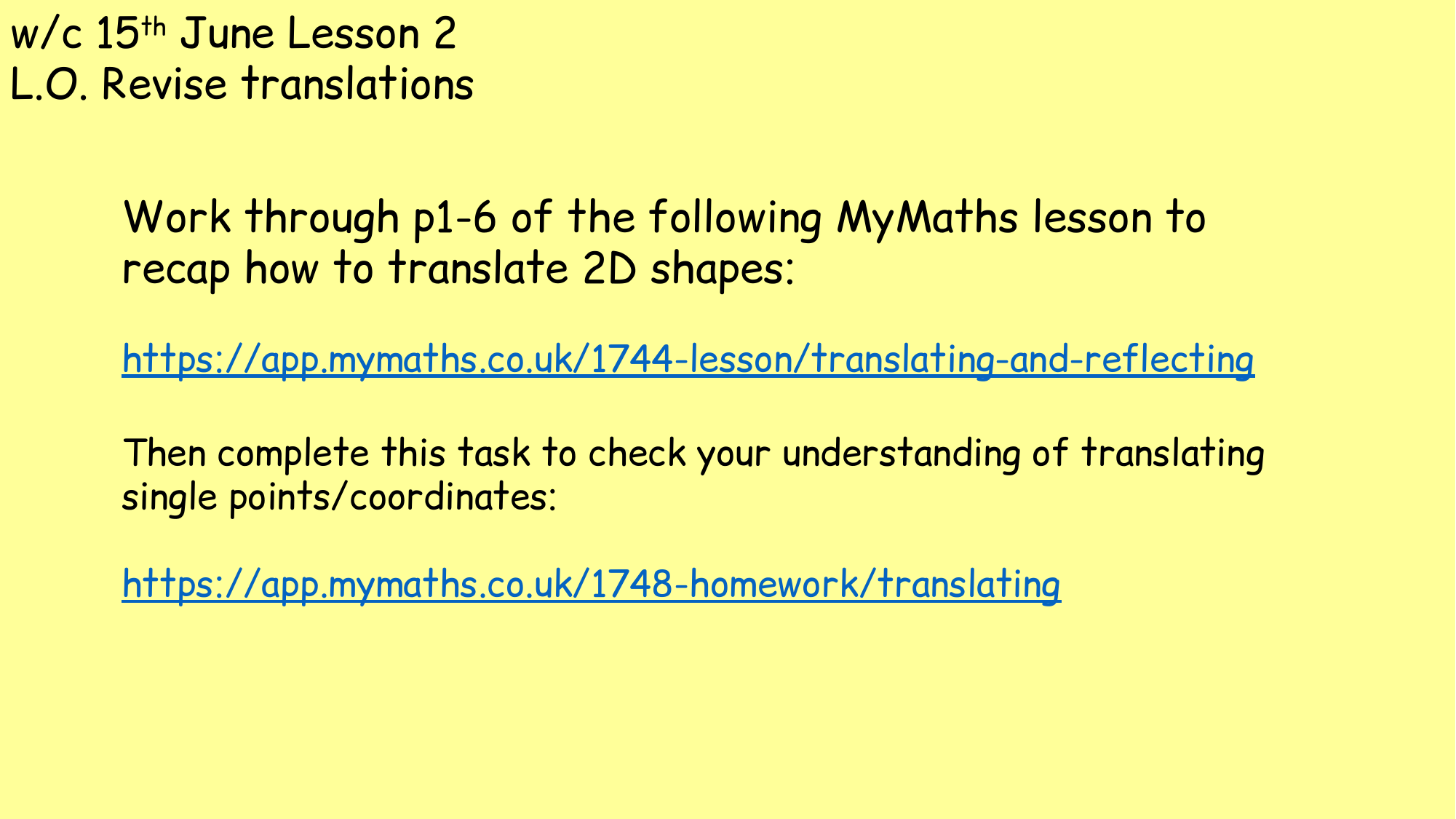

w/c 15th June Lesson 2
L.O. Revise translations
Work through p1-6 of the following MyMaths lesson to recap how to translate 2D shapes:

https://app.mymaths.co.uk/1744-lesson/translating-and-reflecting

Then complete this task to check your understanding of translating single points/coordinates:

https://app.mymaths.co.uk/1748-homework/translating